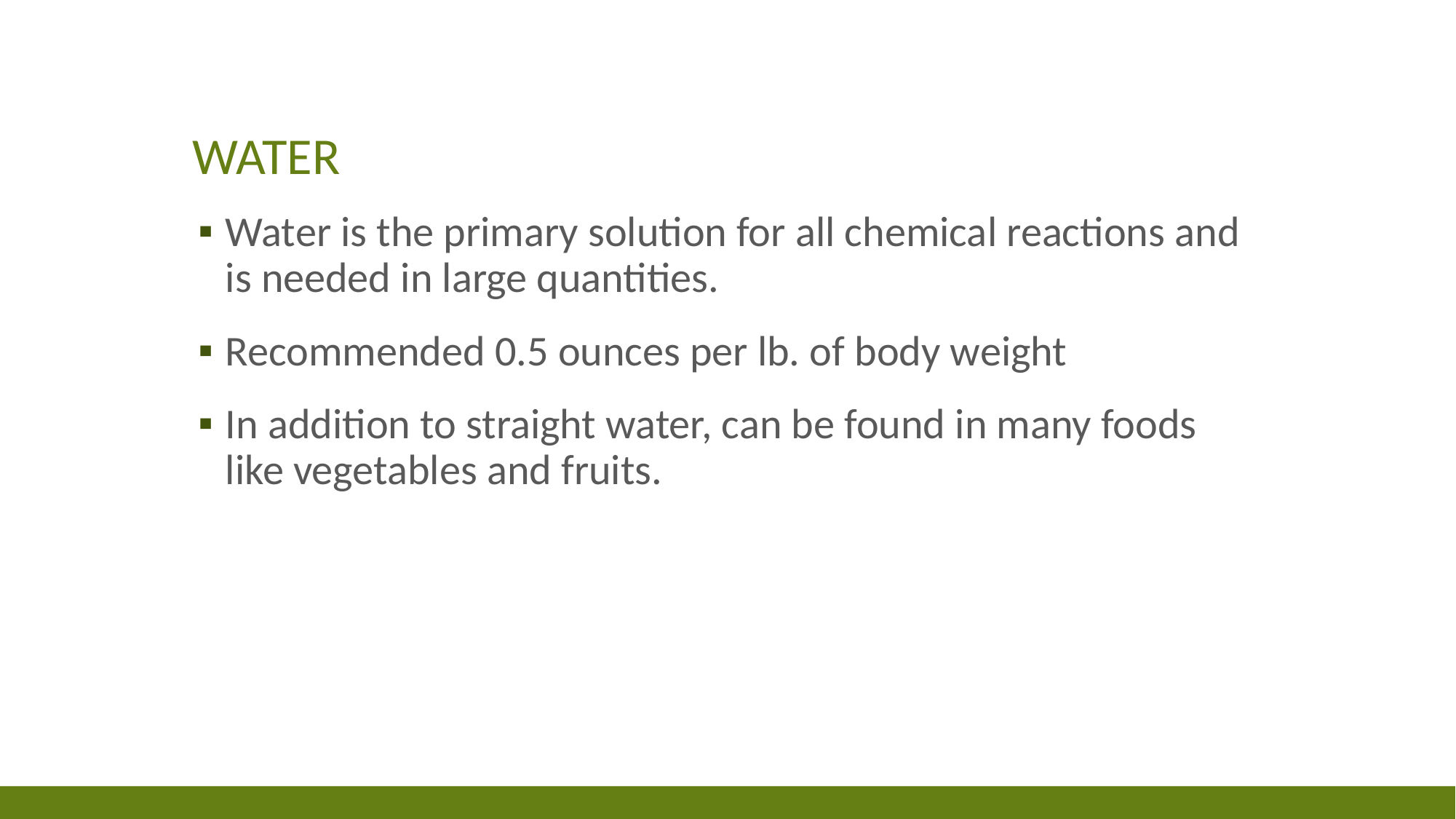

# Water
Water is the primary solution for all chemical reactions and is needed in large quantities.
Recommended 0.5 ounces per lb. of body weight
In addition to straight water, can be found in many foods like vegetables and fruits.